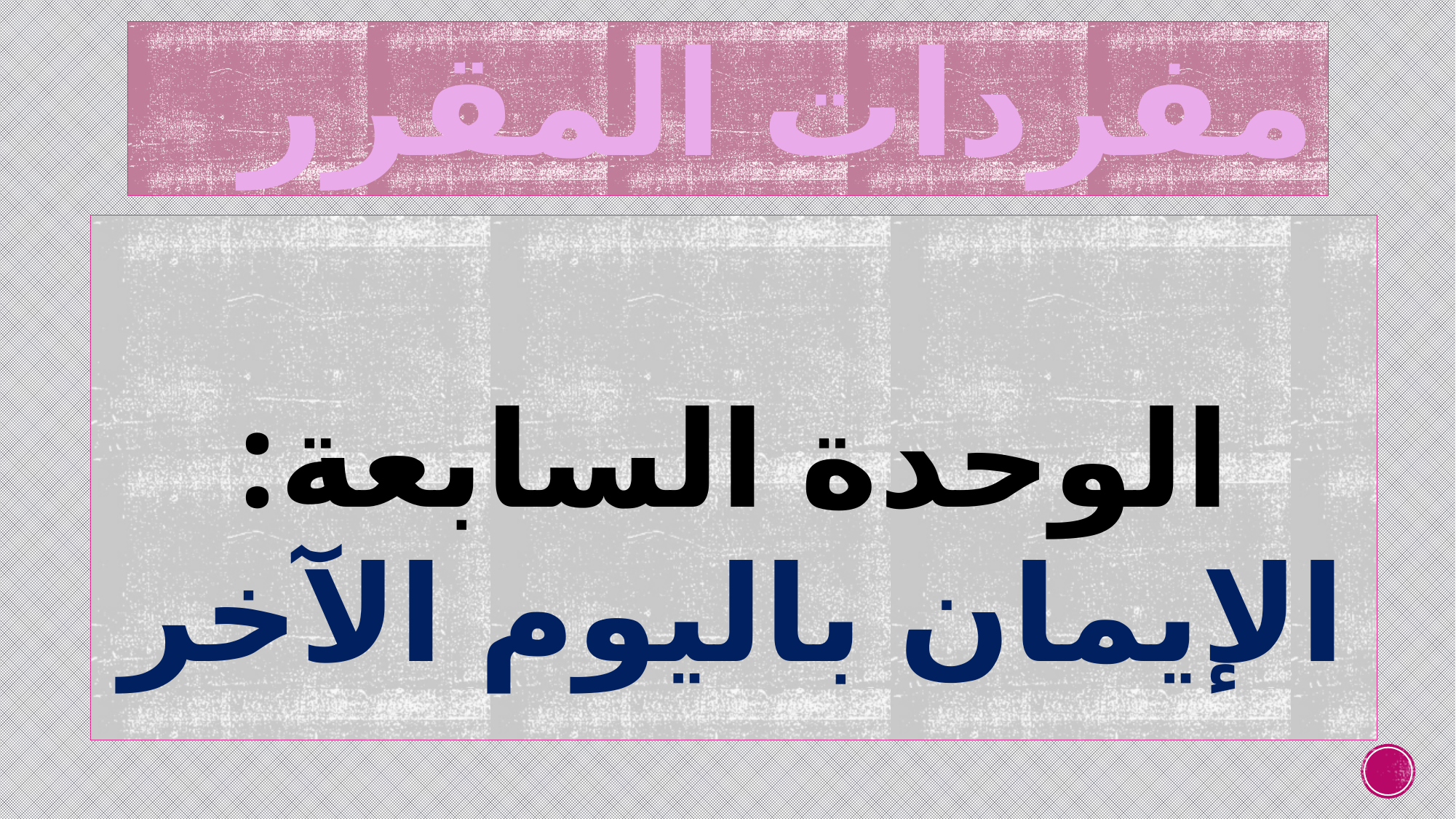

# مفردات المقرر

الوحدة السابعة:
الإيمان باليوم الآخر